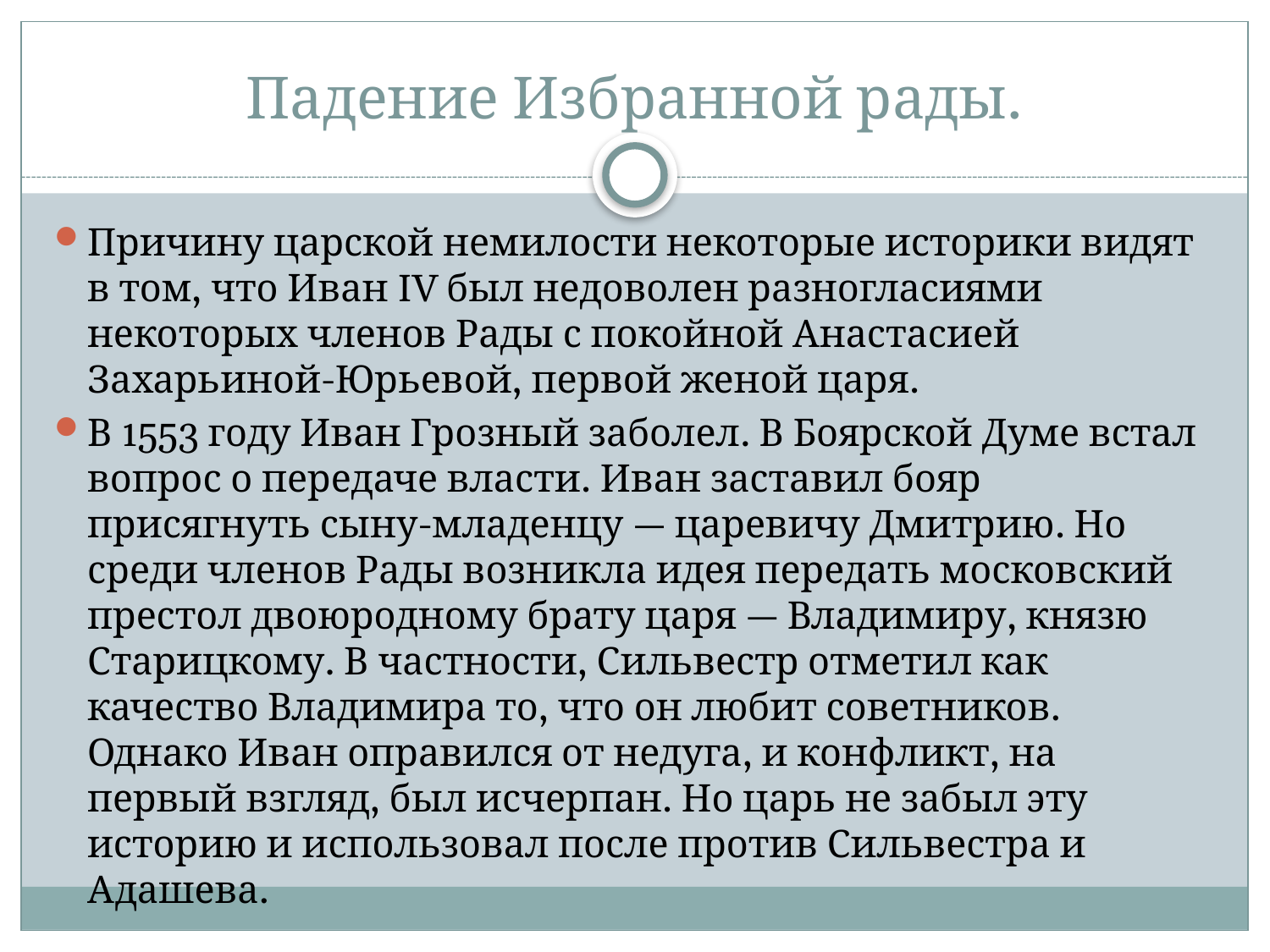

# Падение Избранной рады.
Причину царской немилости некоторые историки видят в том, что Иван IV был недоволен разногласиями некоторых членов Рады с покойной Анастасией Захарьиной-Юрьевой, первой женой царя.
В 1553 году Иван Грозный заболел. В Боярской Думе встал вопрос о передаче власти. Иван заставил бояр присягнуть сыну-младенцу — царевичу Дмитрию. Но среди членов Рады возникла идея передать московский престол двоюродному брату царя — Владимиру, князю Старицкому. В частности, Сильвестр отметил как качество Владимира то, что он любит советников. Однако Иван оправился от недуга, и конфликт, на первый взгляд, был исчерпан. Но царь не забыл эту историю и использовал после против Сильвестра и Адашева.